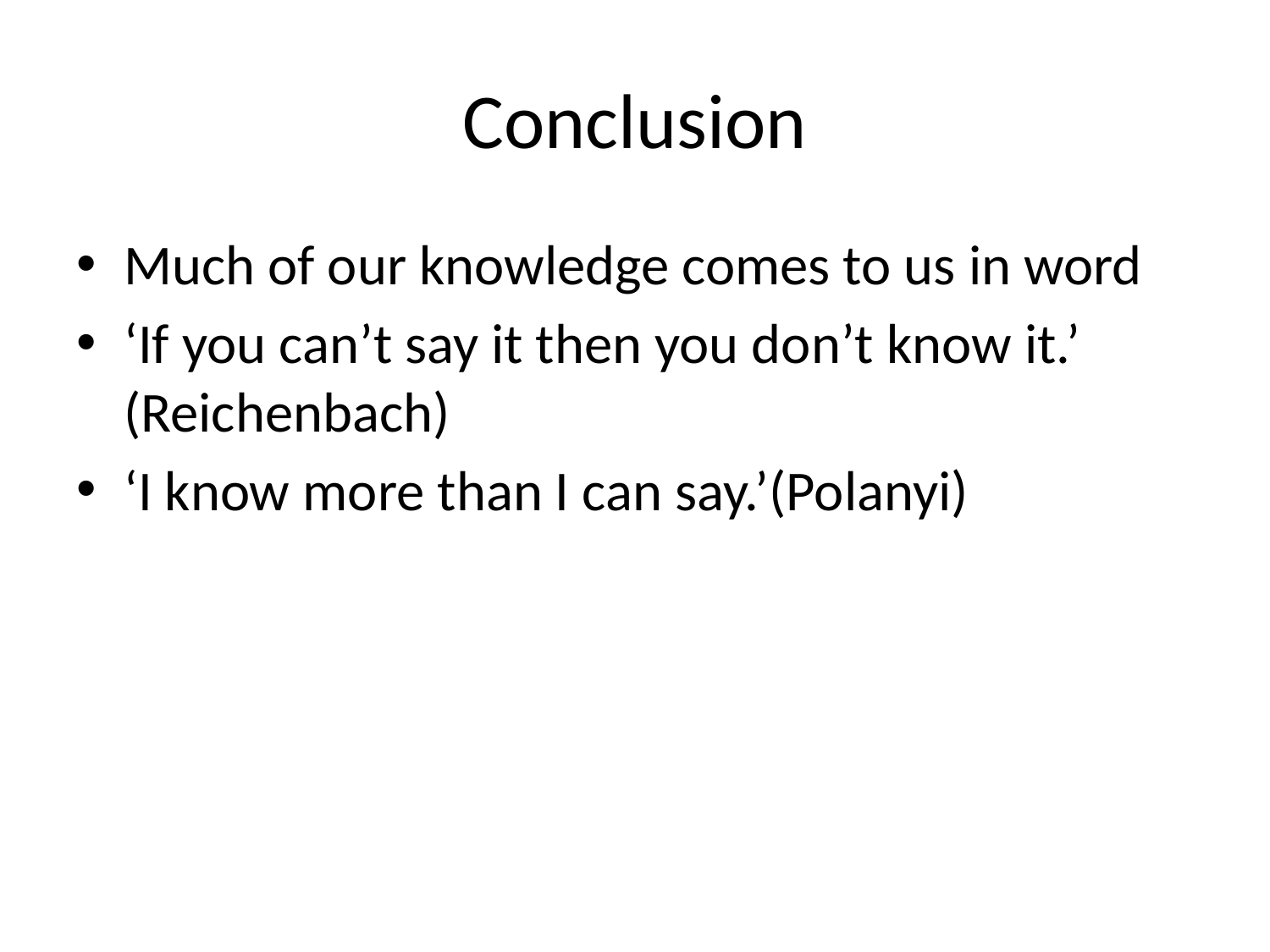

# Conclusion
Much of our knowledge comes to us in word
‘If you can’t say it then you don’t know it.’ (Reichenbach)
‘I know more than I can say.’(Polanyi)